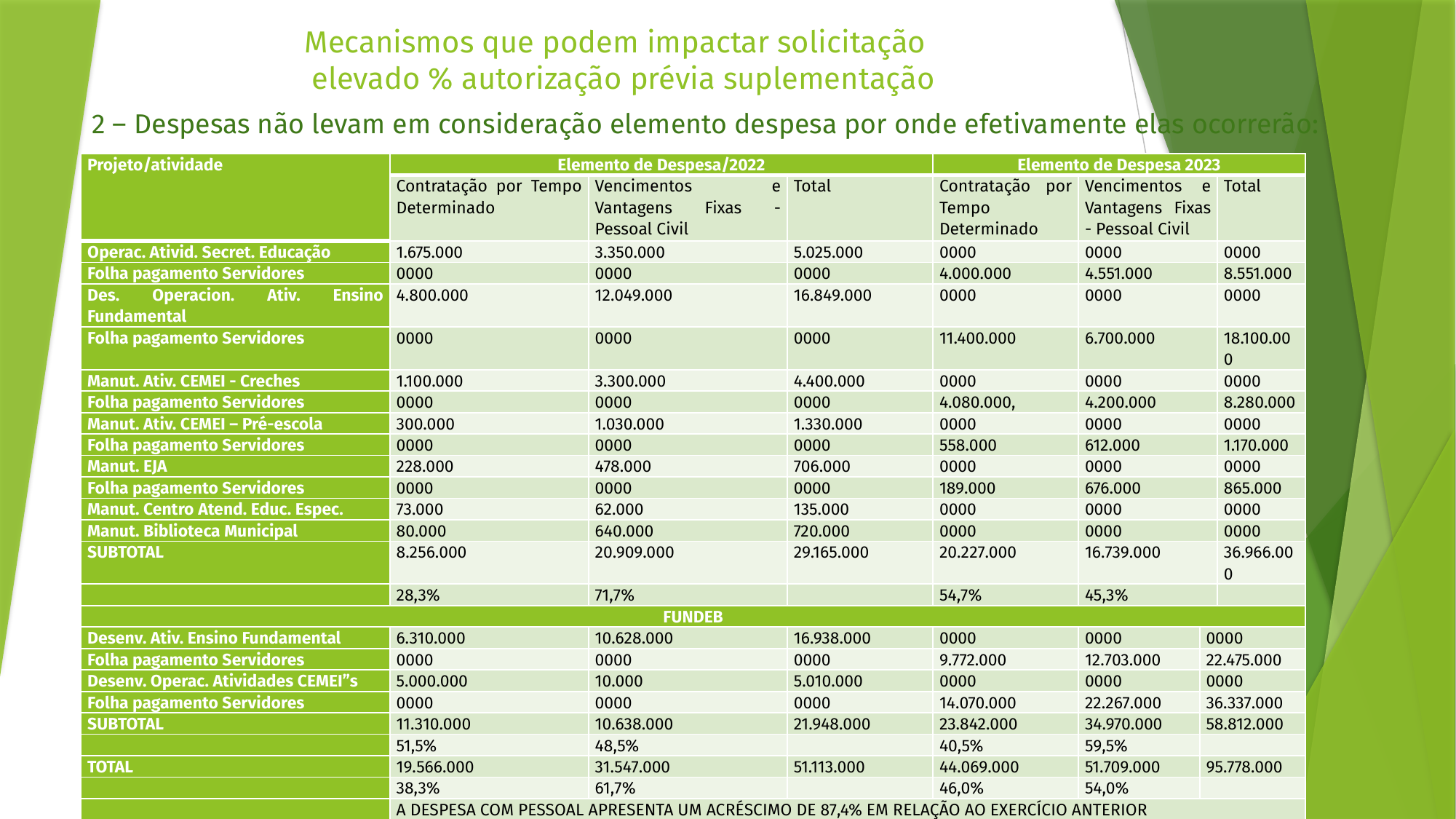

# Mecanismos que podem impactar solicitação elevado % autorização prévia suplementação
2 – Despesas não levam em consideração elemento despesa por onde efetivamente elas ocorrerão:

| Projeto/atividade | Elemento de Despesa/2022 |  |  | Elemento de Despesa 2023 |  |  |  |
| --- | --- | --- | --- | --- | --- | --- | --- |
|  | Contratação por Tempo Determinado | Vencimentos e Vantagens Fixas - Pessoal Civil | Total | Contratação por Tempo Determinado | Vencimentos e Vantagens Fixas - Pessoal Civil | Total | Total |
| Operac. Ativid. Secret. Educação | 1.675.000 | 3.350.000 | 5.025.000 | 0000 | 0000 | 0000 | 0000 |
| Folha pagamento Servidores | 0000 | 0000 | 0000 | 4.000.000 | 4.551.000 | 8.551.000 | 8.551.000 |
| Des. Operacion. Ativ. Ensino Fundamental | 4.800.000 | 12.049.000 | 16.849.000 | 0000 | 0000 | 0000 | 0000 |
| Folha pagamento Servidores | 0000 | 0000 | 0000 | 11.400.000 | 6.700.000 | 18.100.000 | 18.100.000 |
| Manut. Ativ. CEMEI - Creches | 1.100.000 | 3.300.000 | 4.400.000 | 0000 | 0000 | 0000 | 0000 |
| Folha pagamento Servidores | 0000 | 0000 | 0000 | 4.080.000, | 4.200.000 | 8.280.000 | 8.280.000 |
| Manut. Ativ. CEMEI – Pré-escola | 300.000 | 1.030.000 | 1.330.000 | 0000 | 0000 | 0000 | 0000 |
| Folha pagamento Servidores | 0000 | 0000 | 0000 | 558.000 | 612.000 | 1.170.000 | 1.170.000 |
| Manut. EJA | 228.000 | 478.000 | 706.000 | 0000 | 0000 | 0000 | 0000 |
| Folha pagamento Servidores | 0000 | 0000 | 0000 | 189.000 | 676.000 | 865.000 | 865.000 |
| Manut. Centro Atend. Educ. Espec. | 73.000 | 62.000 | 135.000 | 0000 | 0000 | 0000 | 0000 |
| Manut. Biblioteca Municipal | 80.000 | 640.000 | 720.000 | 0000 | 0000 | 0000 | 0000 |
| SUBTOTAL | 8.256.000 | 20.909.000 | 29.165.000 | 20.227.000 | 16.739.000 | 36.966.000 | 36.966.000 |
|  | 28,3% | 71,7% |  | 54,7% | 45,3% |  |  |
| FUNDEB |  |  |  |  |  |  |  |
| Desenv. Ativ. Ensino Fundamental | 6.310.000 | 10.628.000 | 16.938.000 | 0000 | 0000 | 0000 |  |
| Folha pagamento Servidores | 0000 | 0000 | 0000 | 9.772.000 | 12.703.000 | 22.475.000 |  |
| Desenv. Operac. Atividades CEMEI”s | 5.000.000 | 10.000 | 5.010.000 | 0000 | 0000 | 0000 |  |
| Folha pagamento Servidores | 0000 | 0000 | 0000 | 14.070.000 | 22.267.000 | 36.337.000 |  |
| SUBTOTAL | 11.310.000 | 10.638.000 | 21.948.000 | 23.842.000 | 34.970.000 | 58.812.000 |  |
|  | 51,5% | 48,5% |  | 40,5% | 59,5% |  |  |
| TOTAL | 19.566.000 | 31.547.000 | 51.113.000 | 44.069.000 | 51.709.000 | 95.778.000 |  |
|  | 38,3% | 61,7% |  | 46,0% | 54,0% |  |  |
|  | A DESPESA COM PESSOAL APRESENTA UM ACRÉSCIMO DE 87,4% EM RELAÇÃO AO EXERCÍCIO ANTERIOR |  |  |  |  |  |  |